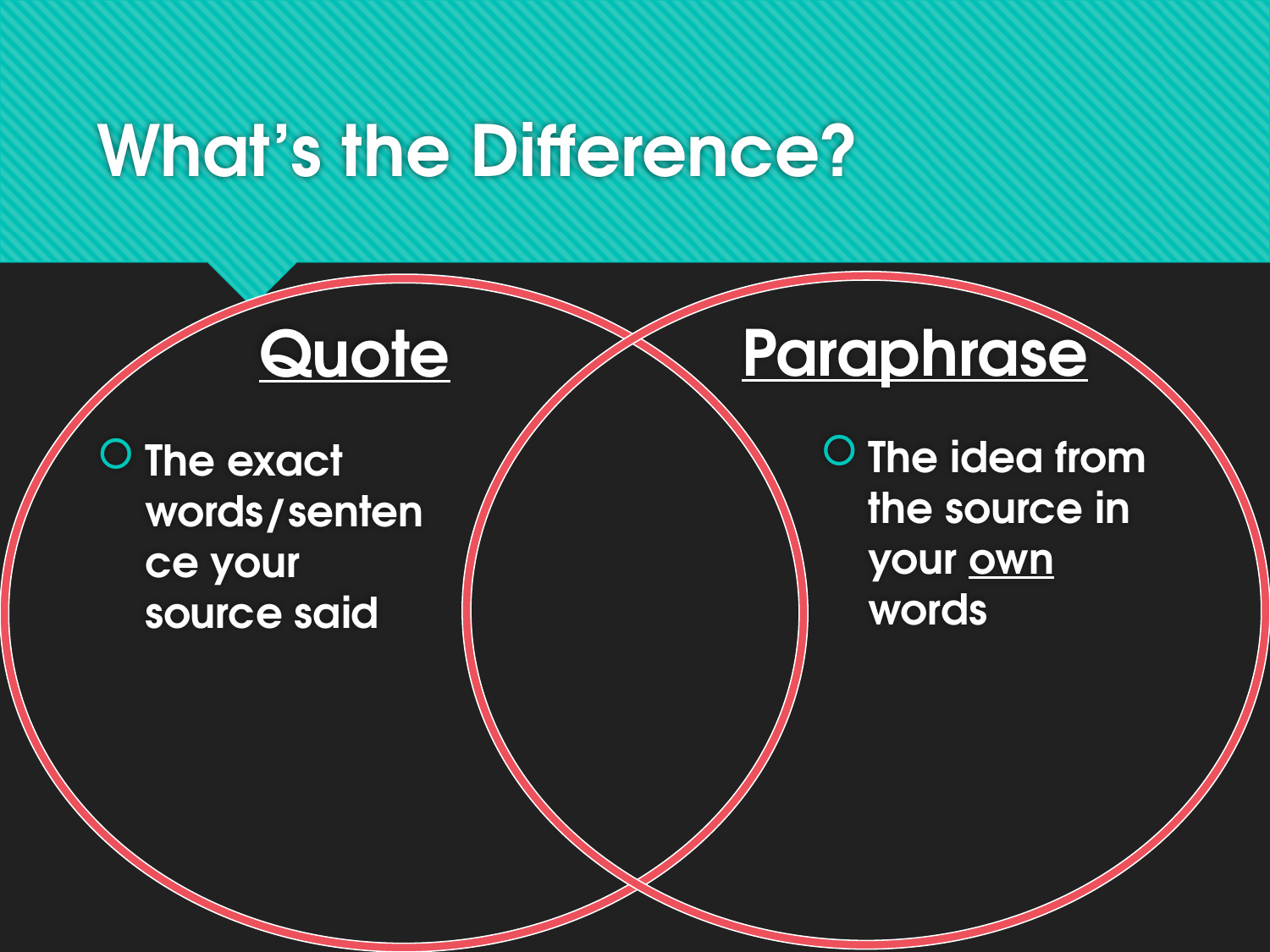

# What’s the Difference?

Paraphrase
Quote
The idea from the source in your own words
The exact words/sentence your source said